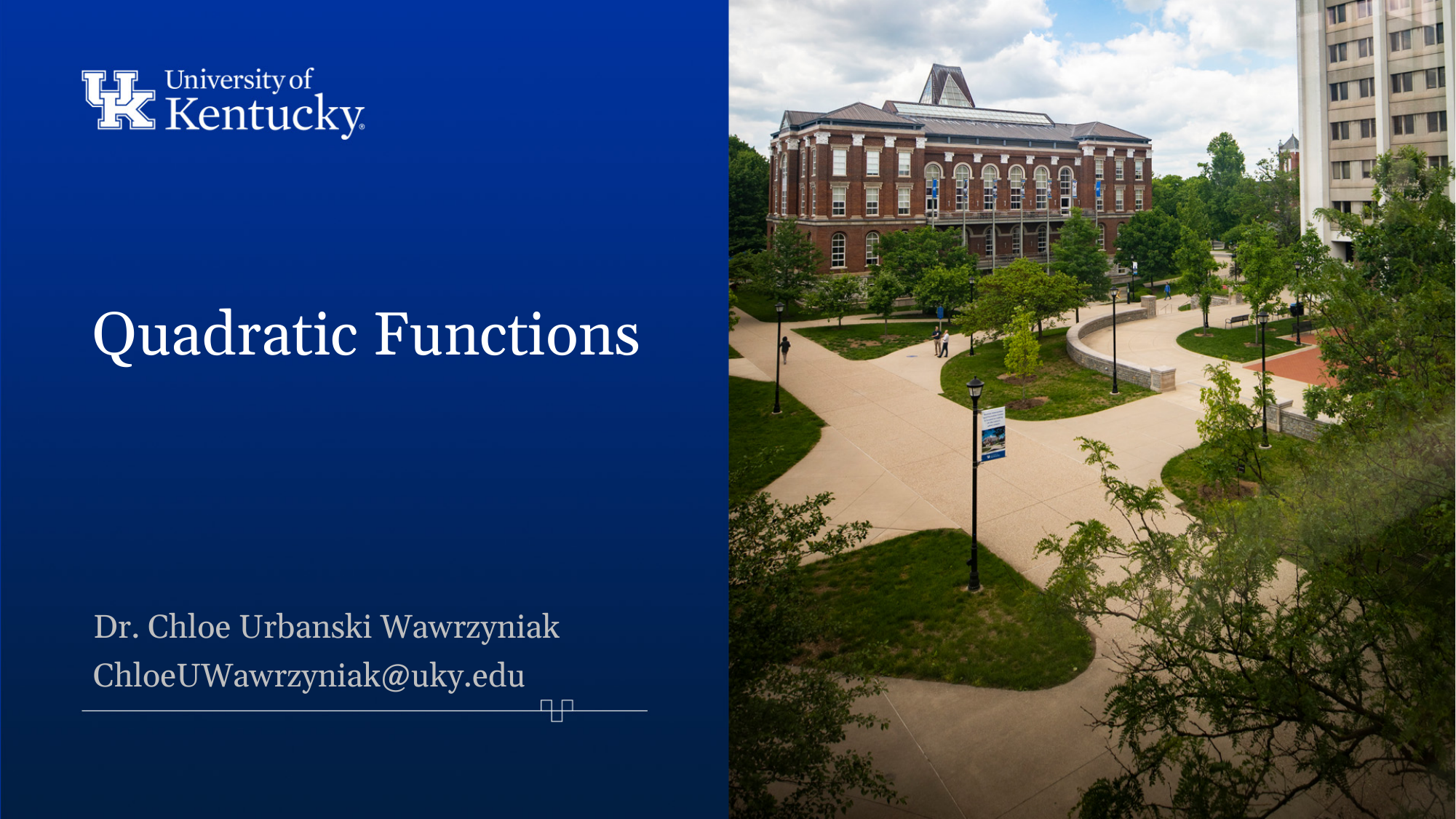

# Quadratic Functions
Dr. Chloe Urbanski Wawrzyniak
ChloeUWawrzyniak@uky.edu